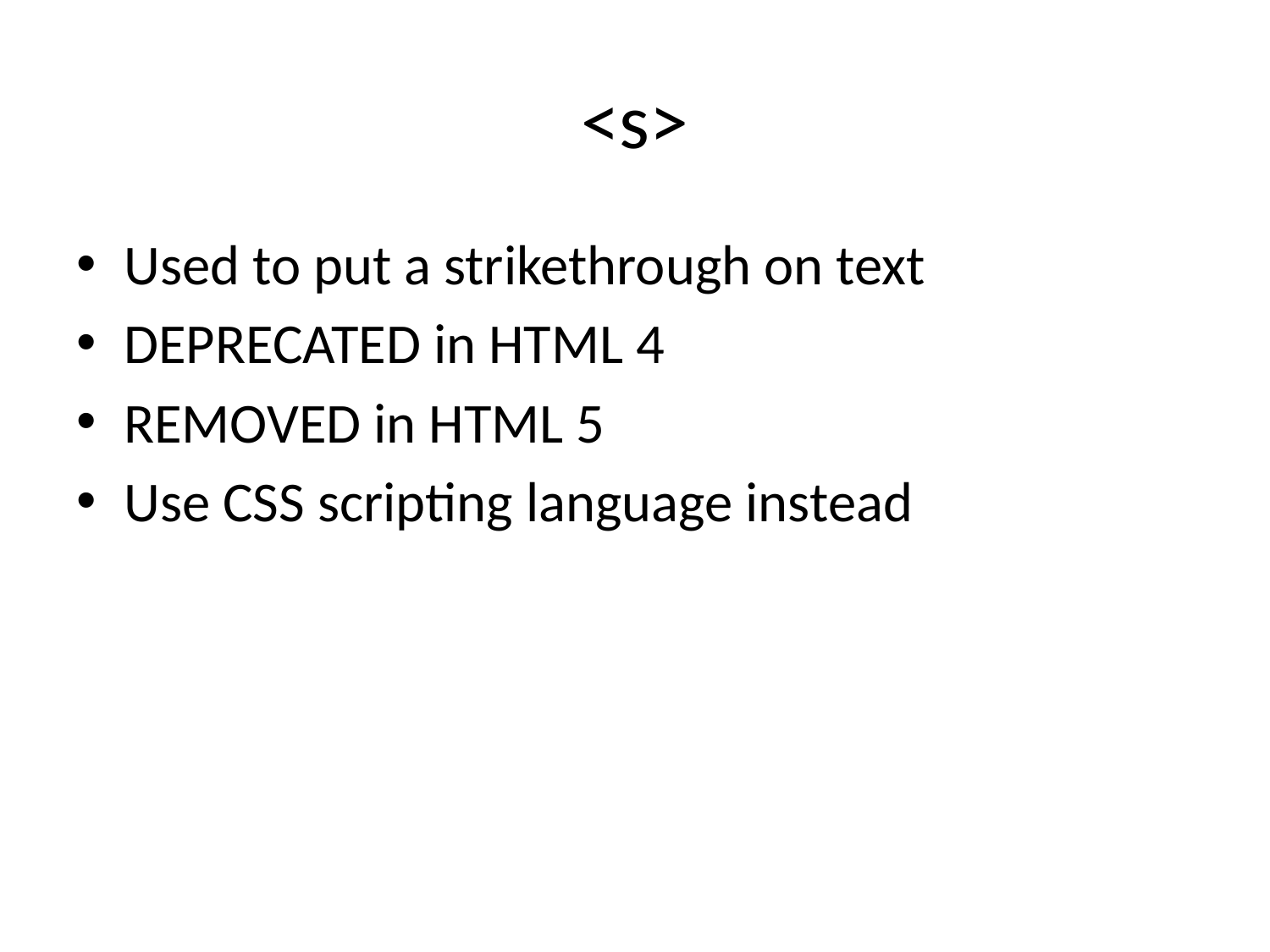

# <s>
Used to put a strikethrough on text
DEPRECATED in HTML 4
REMOVED in HTML 5
Use CSS scripting language instead